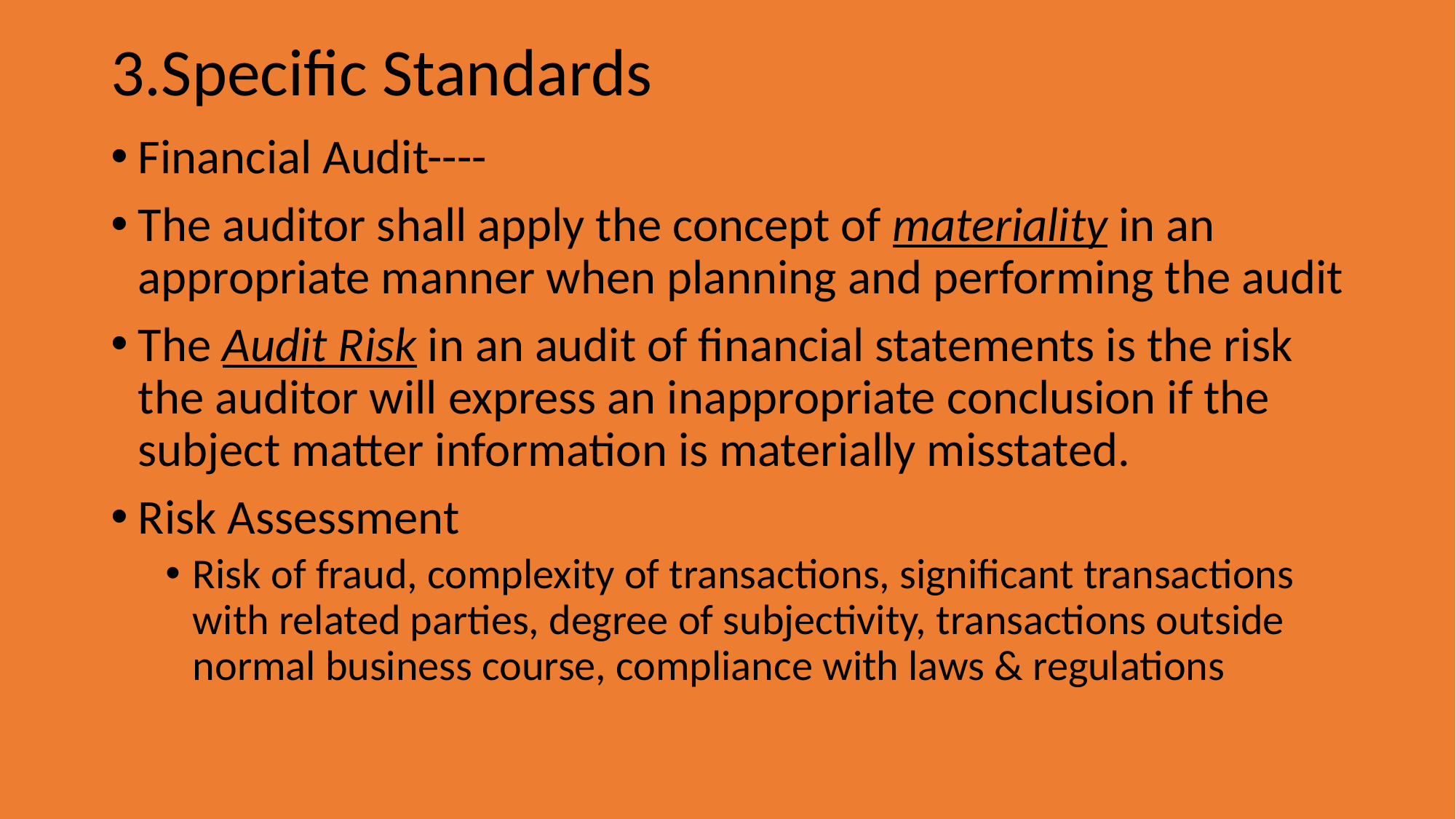

# 3.Specific Standards
Financial Audit----
The auditor shall apply the concept of materiality in an appropriate manner when planning and performing the audit
The Audit Risk in an audit of financial statements is the risk the auditor will express an inappropriate conclusion if the subject matter information is materially misstated.
Risk Assessment
Risk of fraud, complexity of transactions, significant transactions with related parties, degree of subjectivity, transactions outside normal business course, compliance with laws & regulations